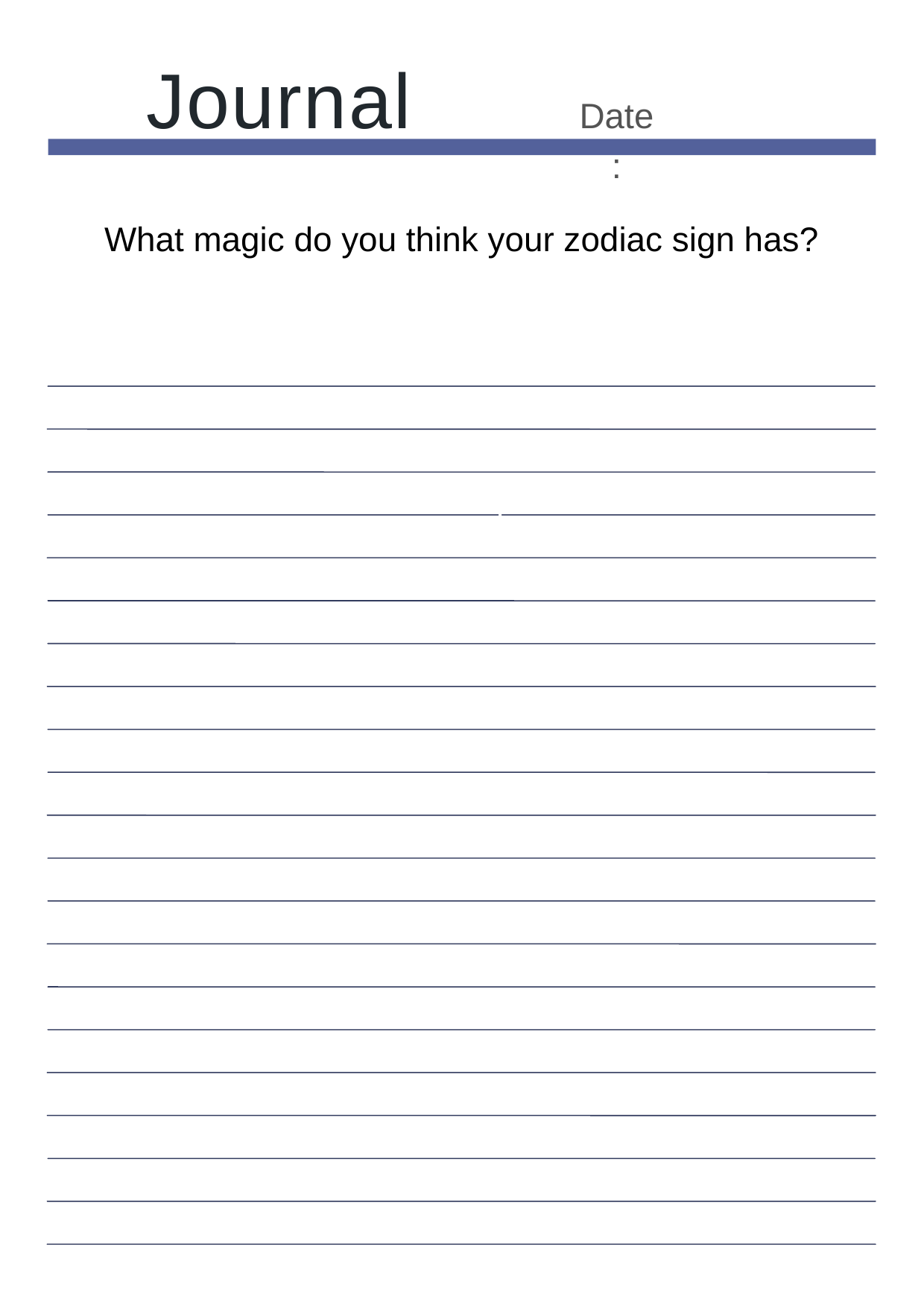

Journal
Date:

What magic do you think your zodiac sign has?

Journal Prompt Here